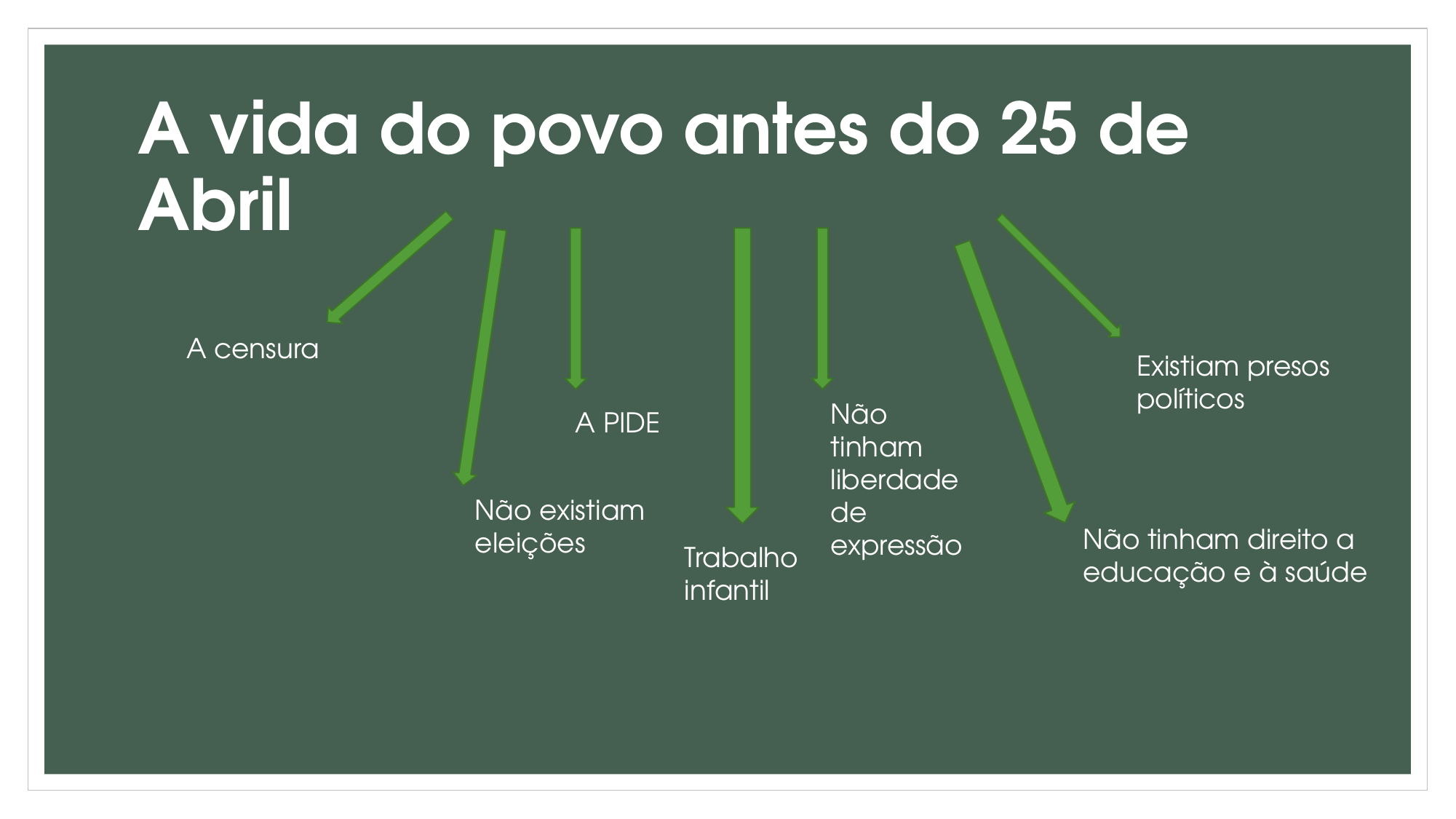

# A vida do povo antes do 25 de Abril

A censura
Existiam presos políticos
Não tinham liberdade de expressão
A PIDE
Não existiam eleições
Não tinham direito a educação e à saúde
Trabalho infantil